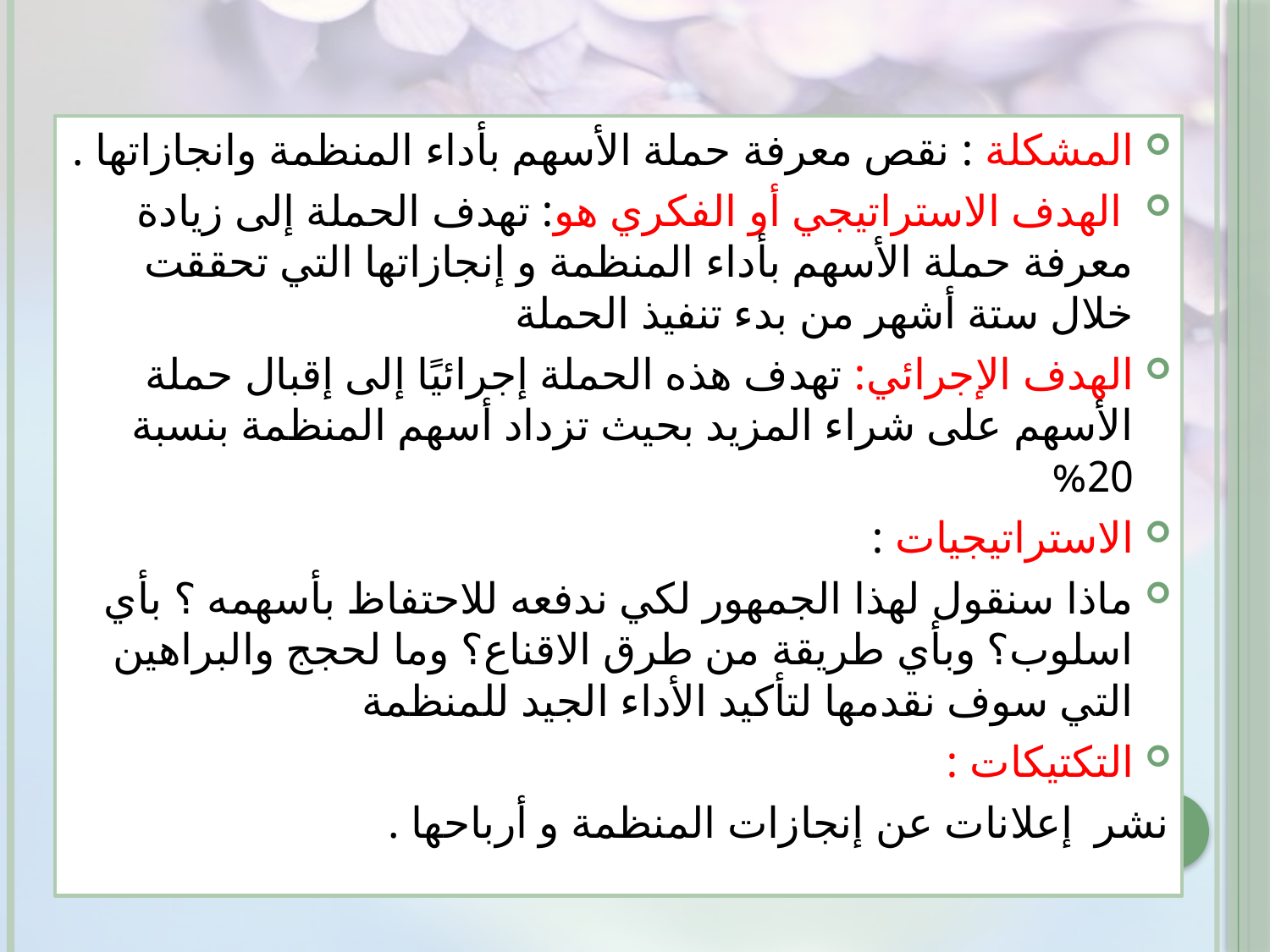

المشكلة : نقص معرفة حملة الأسهم بأداء المنظمة وانجازاتها .
 الهدف الاستراتيجي أو الفكري هو: تهدف الحملة إلى زيادة معرفة حملة الأسهم بأداء المنظمة و إنجازاتها التي تحققت خلال ستة أشهر من بدء تنفيذ الحملة
الهدف الإجرائي: تهدف هذه الحملة إجرائيًا إلى إقبال حملة الأسهم على شراء المزيد بحيث تزداد أسهم المنظمة بنسبة 20%
الاستراتيجيات :
ماذا سنقول لهذا الجمهور لكي ندفعه للاحتفاظ بأسهمه ؟ بأي اسلوب؟ وبأي طريقة من طرق الاقناع؟ وما لحجج والبراهين التي سوف نقدمها لتأكيد الأداء الجيد للمنظمة
التكتيكات :
نشر  إعلانات عن إنجازات المنظمة و أرباحها .